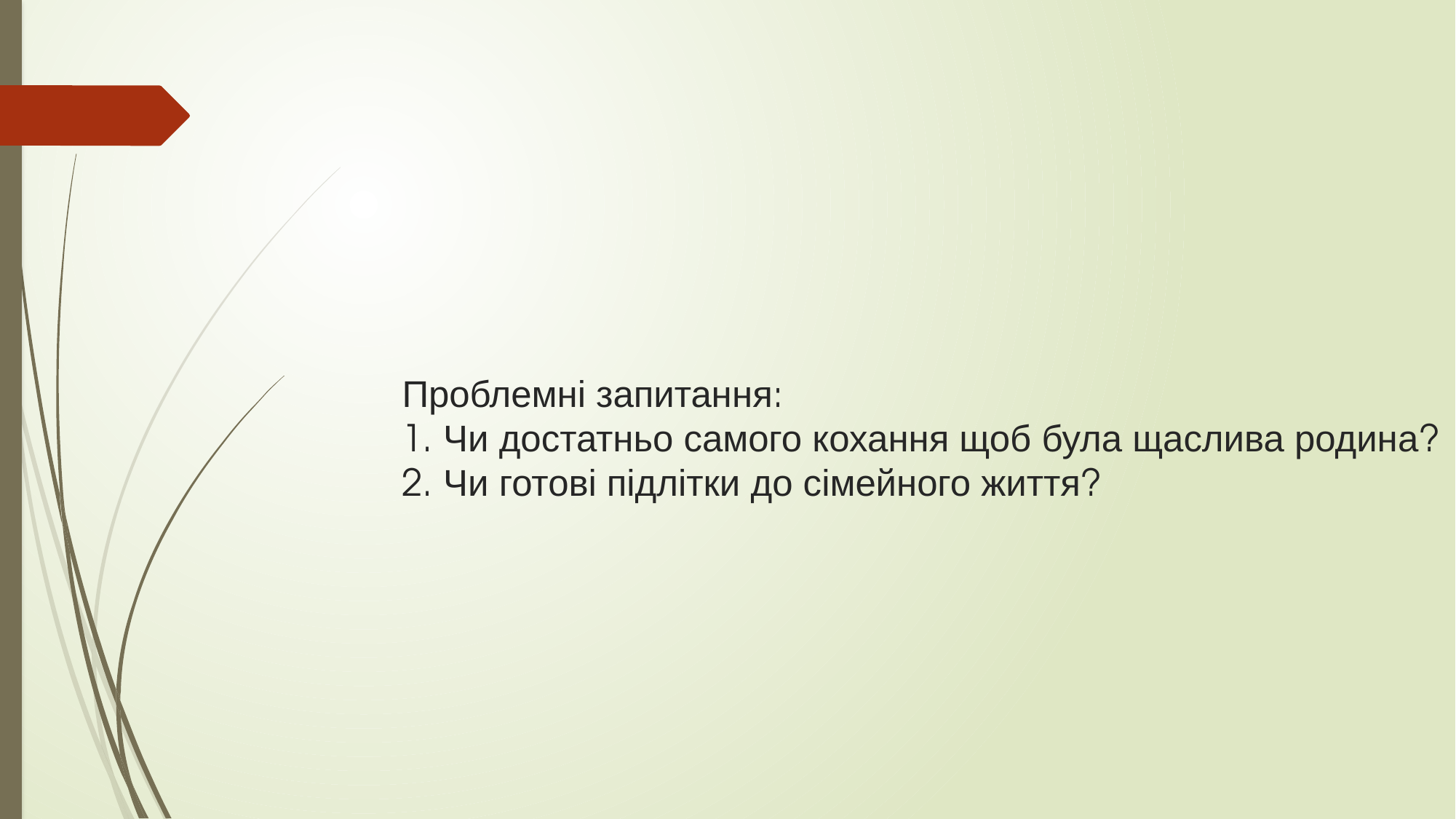

Проблемні запитання:
1. Чи достатньо самого кохання щоб була щаслива родина?
2. Чи готові підлітки до сімейного життя?